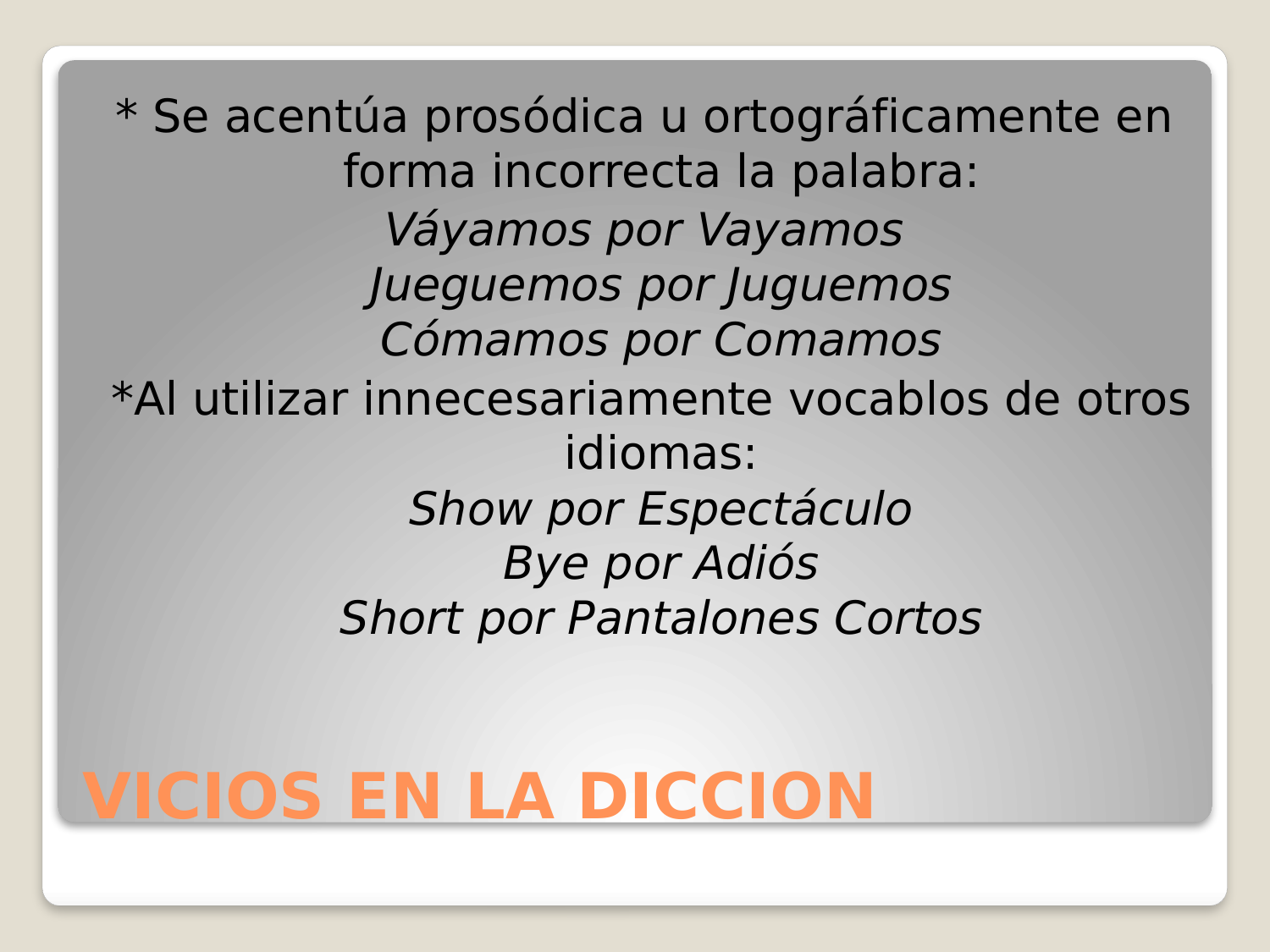

* Se acentúa prosódica u ortográficamente en forma incorrecta la palabra:
Váyamos por Vayamos
Jueguemos por Juguemos
Cómamos por Comamos
 *Al utilizar innecesariamente vocablos de otros idiomas:
Show por Espectáculo
Bye por Adiós
Short por Pantalones Cortos

# VICIOS EN LA DICCION